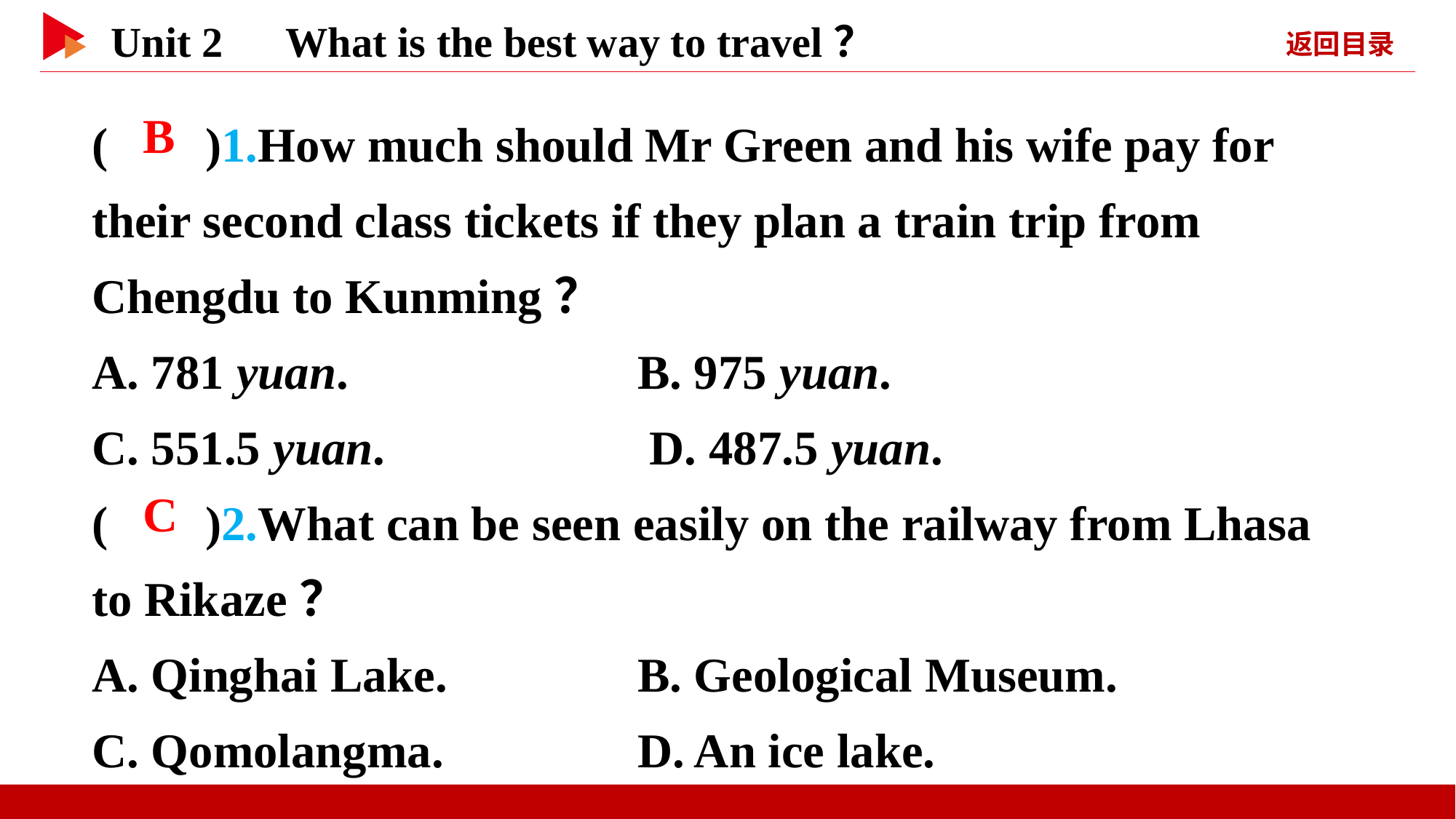

(        )1.How much should Mr Green and his wife pay for their second class tickets if they plan a train trip from Chengdu to Kunming？
A. 781 yuan.               	B. 975 yuan.
C. 551.5 yuan.              	 D. 487.5 yuan.
(        )2.What can be seen easily on the railway from Lhasa to Rikaze？
A. Qinghai Lake.		B. Geological Museum.
C. Qomolangma.		D. An ice lake.
   B
   C